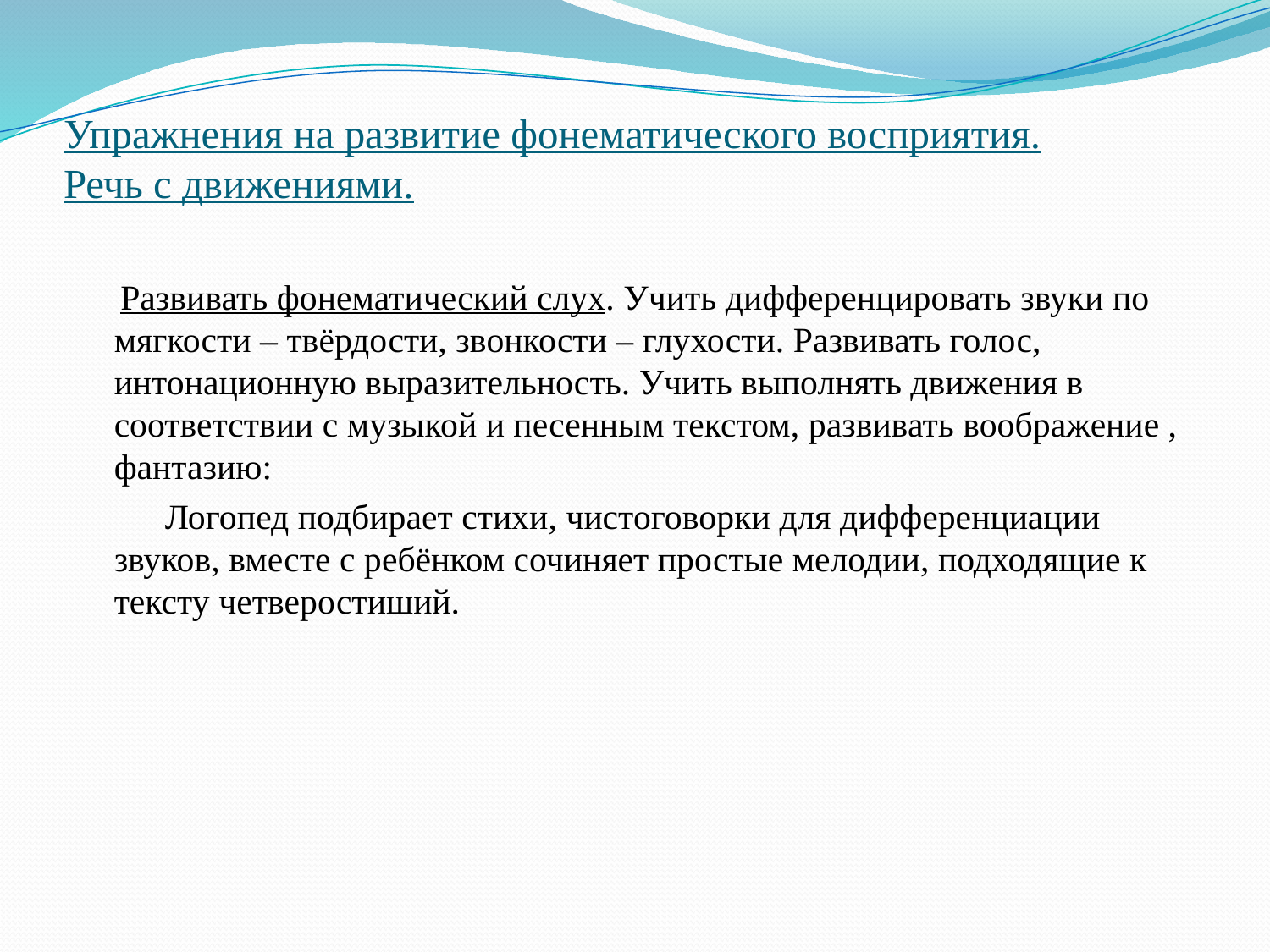

# Упражнения на развитие фонематического восприятия. Речь с движениями.
       Развивать фонематический слух. Учить дифференцировать звуки по мягкости – твёрдости, звонкости – глухости. Развивать голос, интонационную выразительность. Учить выполнять движения в соответствии с музыкой и песенным текстом, развивать воображение , фантазию:
          Логопед подбирает стихи, чистоговорки для дифференциации звуков, вместе с ребёнком сочиняет простые мелодии, подходящие к тексту четверостиший.